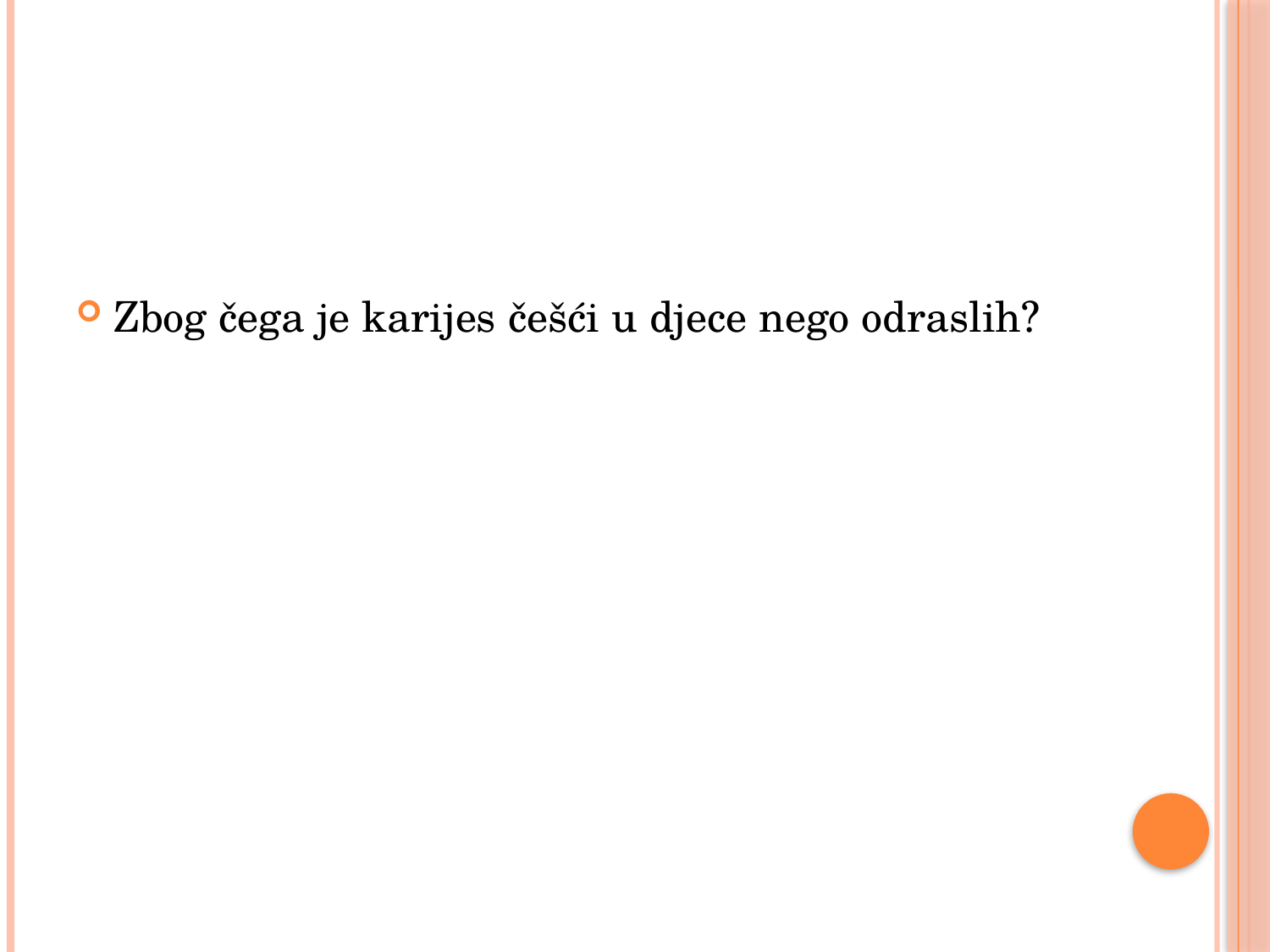

#

Zbog čega je karijes češći u djece nego odraslih?